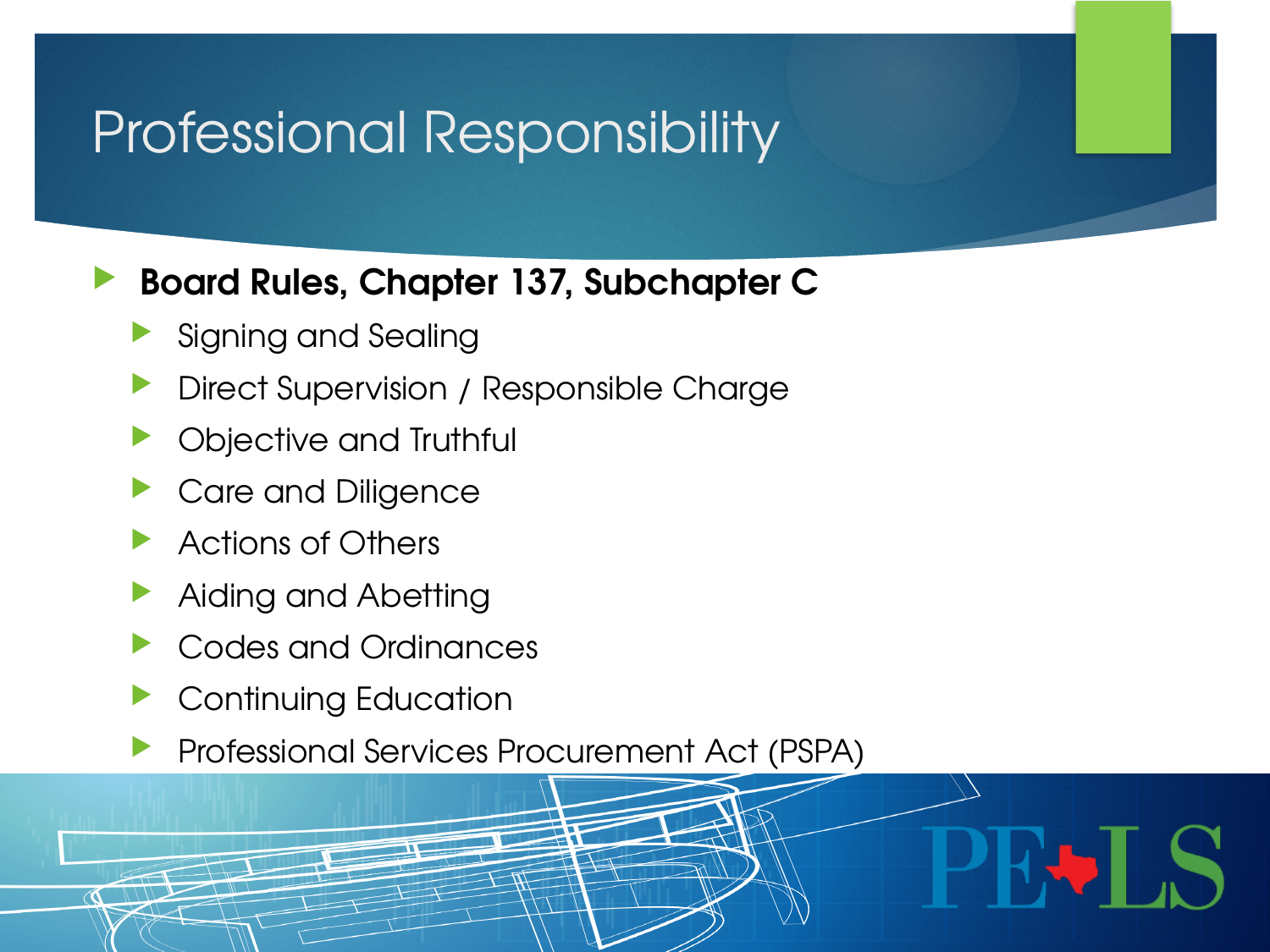

# Professional Responsibility
Board Rules, Chapter 137, Subchapter C
Signing and Sealing
Direct Supervision / Responsible Charge
Objective and Truthful
Care and Diligence
Actions of Others
Aiding and Abetting
Codes and Ordinances
Continuing Education
Professional Services Procurement Act (PSPA)